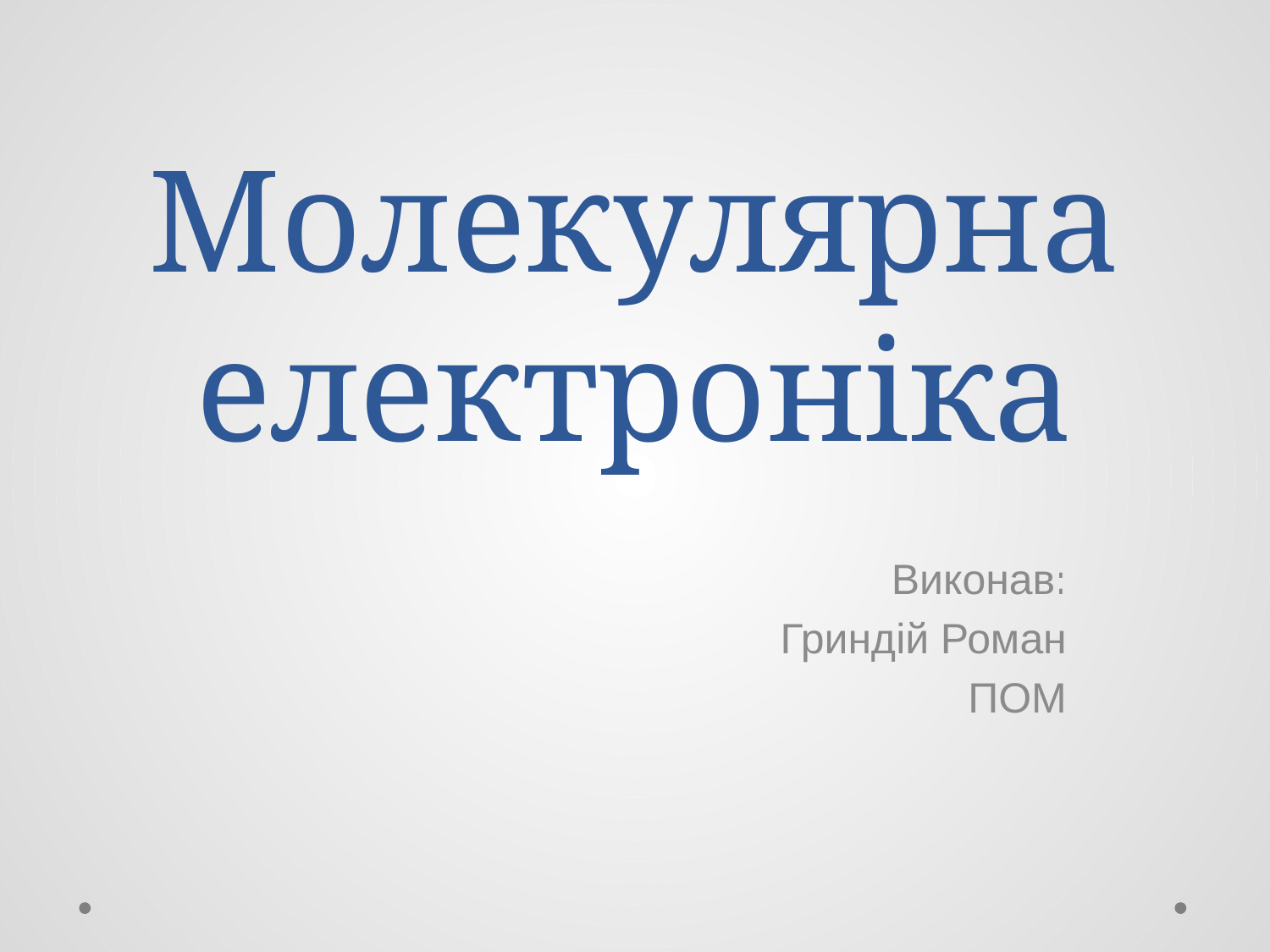

# Молекулярна електроніка
Виконав:
Гриндій Роман
ПОМ